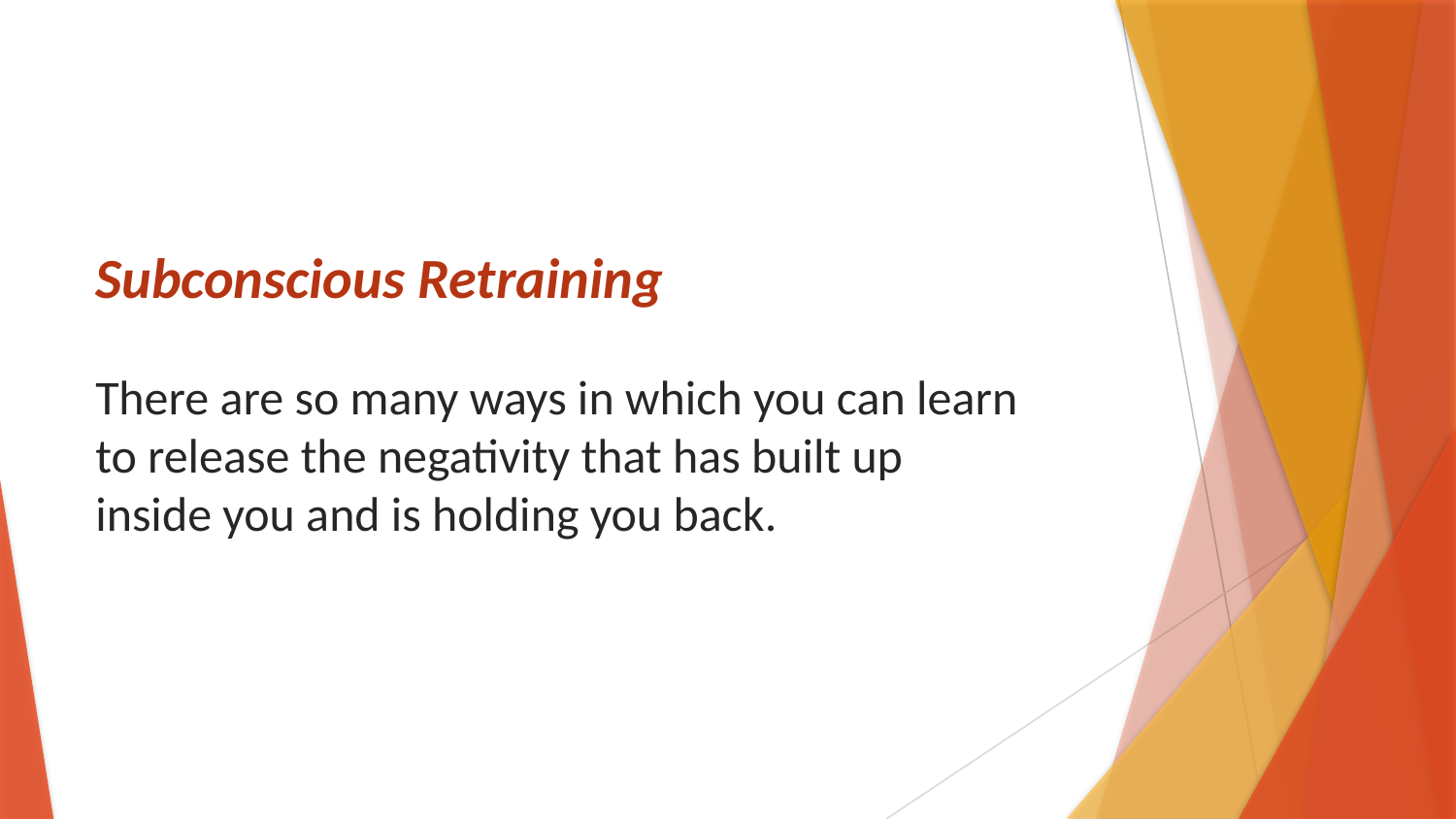

# Subconscious Retraining
There are so many ways in which you can learn to release the negativity that has built up inside you and is holding you back.